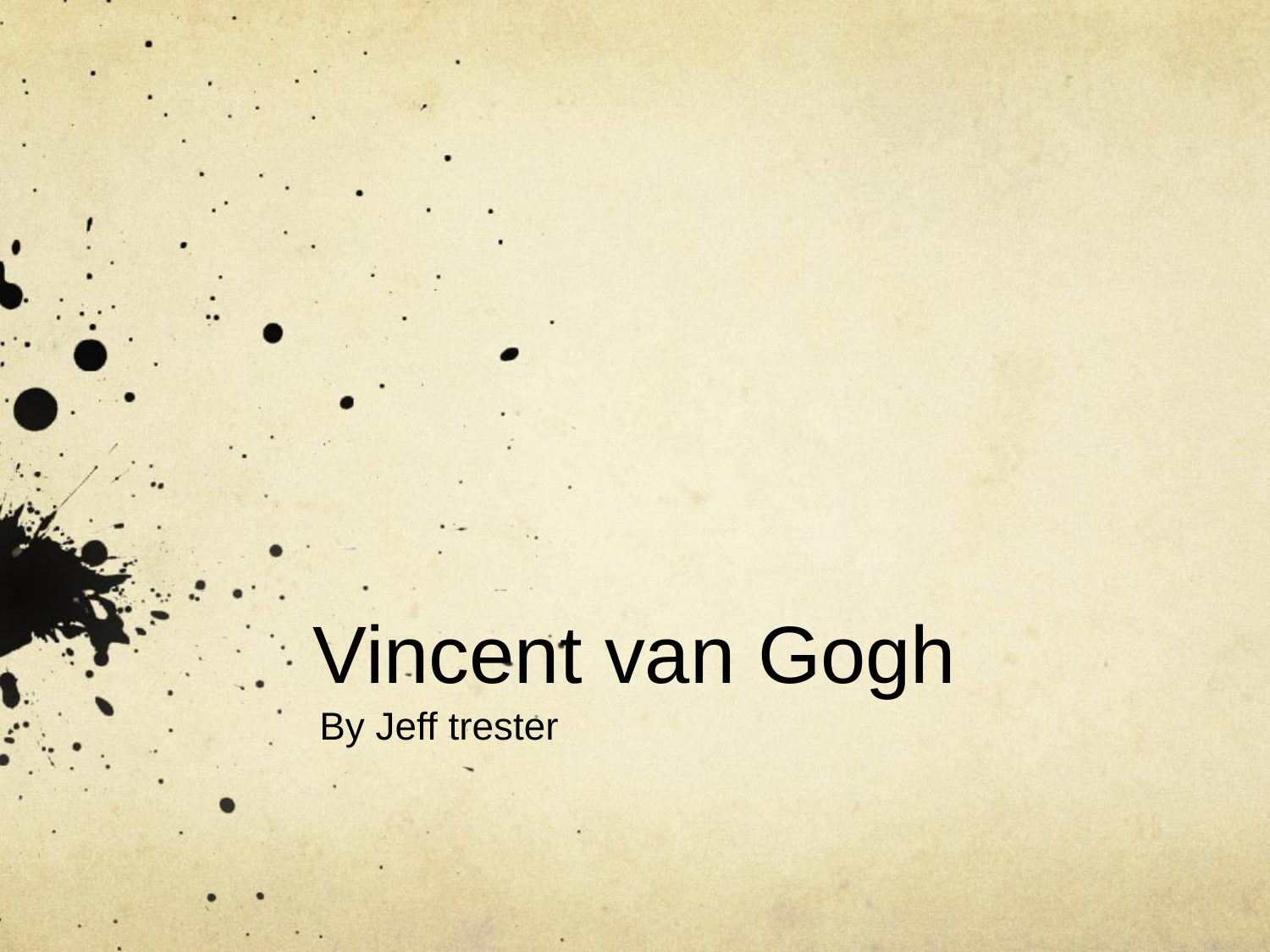

# Vincent van Gogh
By Jeff trester